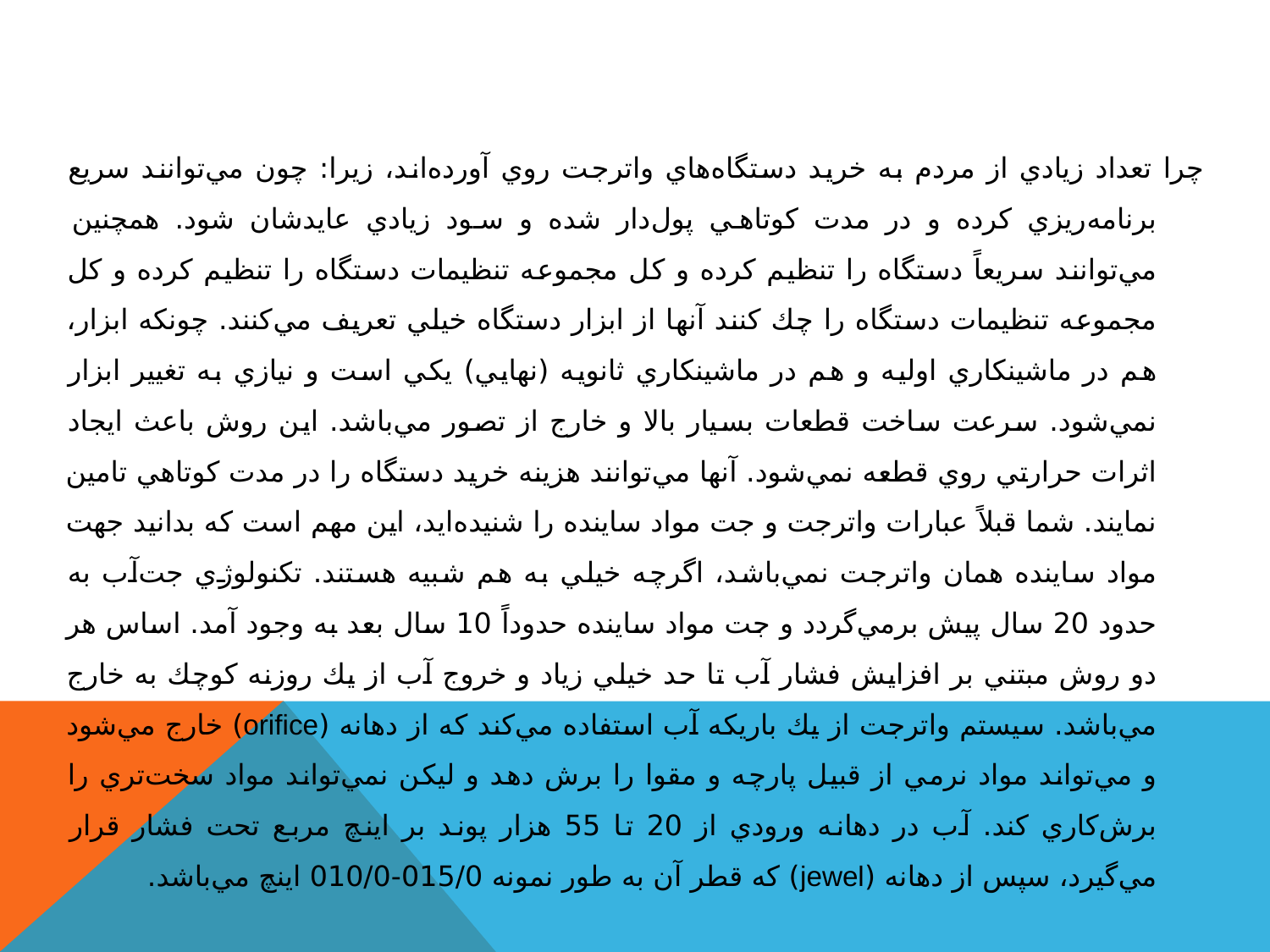

#
چرا تعداد زيادي از مردم به خريد دستگاه‌هاي واترجت روي آورده‌اند، زيرا: چون مي‌توانند سريع برنامه‌ريزي كرده و در مدت كوتاهي پول‌دار شده و سود زيادي عايدشان شود. همچنين مي‌توانند سريعاً دستگاه را تنظيم كرده و كل مجموعه تنظيمات دستگاه را تنظيم كرده و كل مجموعه تنظيمات دستگاه را چك كنند آنها از ابزار دستگاه خيلي تعريف مي‌كنند. چونكه ابزار، هم در ماشينكاري اوليه و هم در ماشينكاري ثانويه (نهايي) يكي است و نيازي به تغيير ابزار نمي‌شود. سرعت ساخت قطعات بسيار بالا و خارج از تصور مي‌باشد. اين روش باعث ايجاد اثرات حرارتي روي قطعه نمي‌شود. آنها مي‌توانند هزينه خريد دستگاه را در مدت كوتاهي تامين نمايند. شما قبلاً عبارات واترجت و جت مواد ساينده را شنيده‌ايد، اين مهم است كه بدانيد جهت مواد ساينده همان واترجت نمي‌باشد، اگرچه خيلي به هم شبيه هستند. تكنولوژي جت‌آب به حدود 20 سال پيش برمي‌گردد و جت مواد ساينده حدوداً 10 سال بعد به وجود آمد. اساس هر دو روش مبتني بر افزايش فشار آب تا حد خيلي زياد و خروج آب از يك روزنه كوچك به خارج مي‌باشد. سيستم واترجت از يك باريكه آب استفاده مي‌كند كه از دهانه (orifice) خارج مي‌شود و مي‌تواند مواد نرمي از قبيل پارچه و مقوا را برش دهد و ليكن نمي‌تواند مواد سخت‌تري را برش‌كاري كند. آب در دهانه ورودي از 20 تا 55 هزار پوند بر اينچ مربع تحت فشار قرار مي‌گيرد، سپس از دهانه (jewel) كه قطر آن به طور نمونه 015/0-010/0 اينچ مي‌باشد.